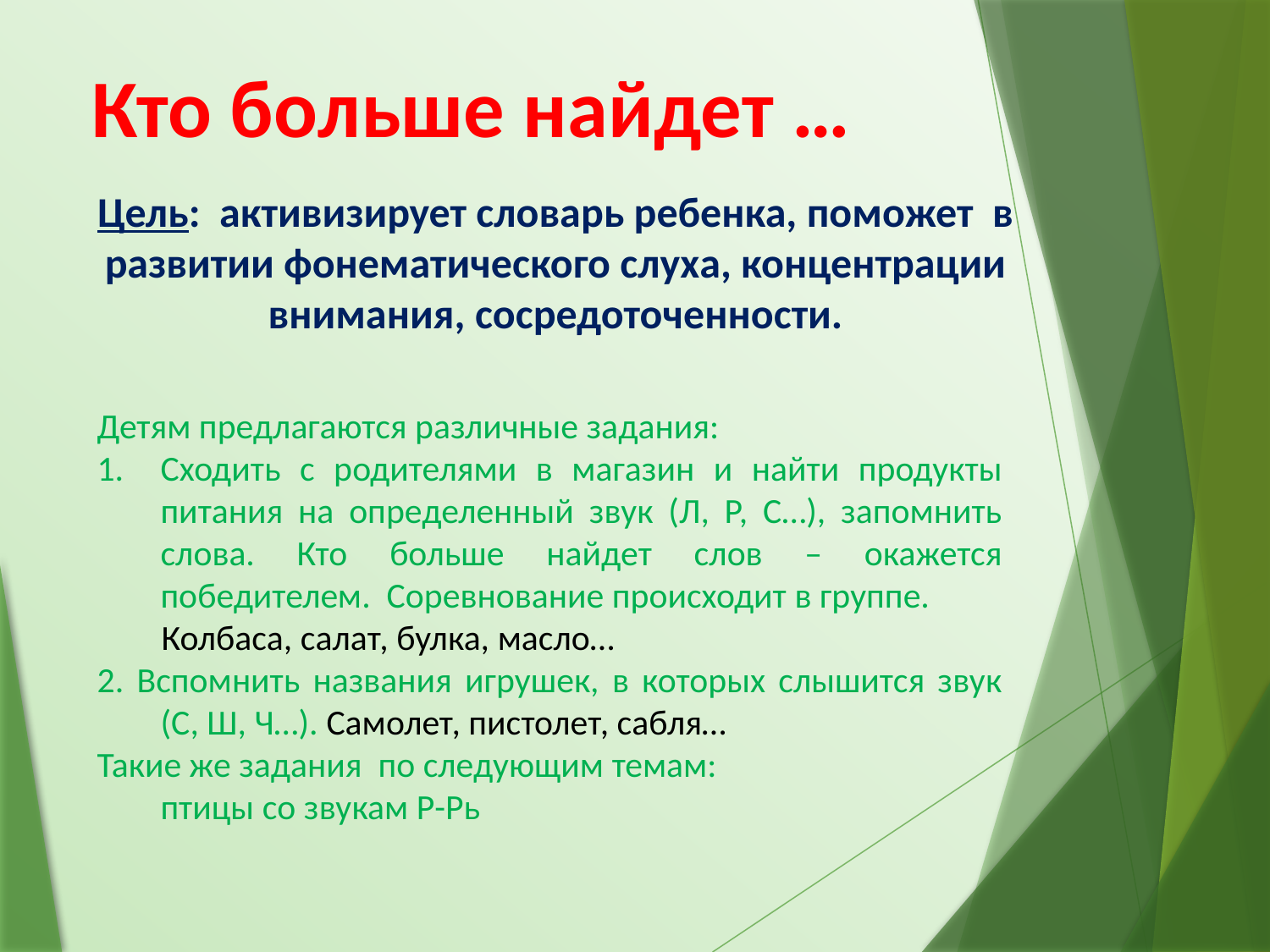

# Кто больше найдет …
Цель:  активизирует словарь ребенка, поможет  в развитии фонематического слуха, концентрации внимания, сосредоточенности.
Детям предлагаются различные задания:
Сходить с родителями в магазин и найти продукты питания на определенный звук (Л, Р, С…), запомнить слова. Кто больше найдет слов – окажется победителем.  Соревнование происходит в группе.
        Колбаса, салат, булка, масло…
2. Вспомнить названия игрушек, в которых слышится звук (С, Ш, Ч…). Самолет, пистолет, сабля…
Такие же задания  по следующим темам:
	птицы со звукам Р-Рь